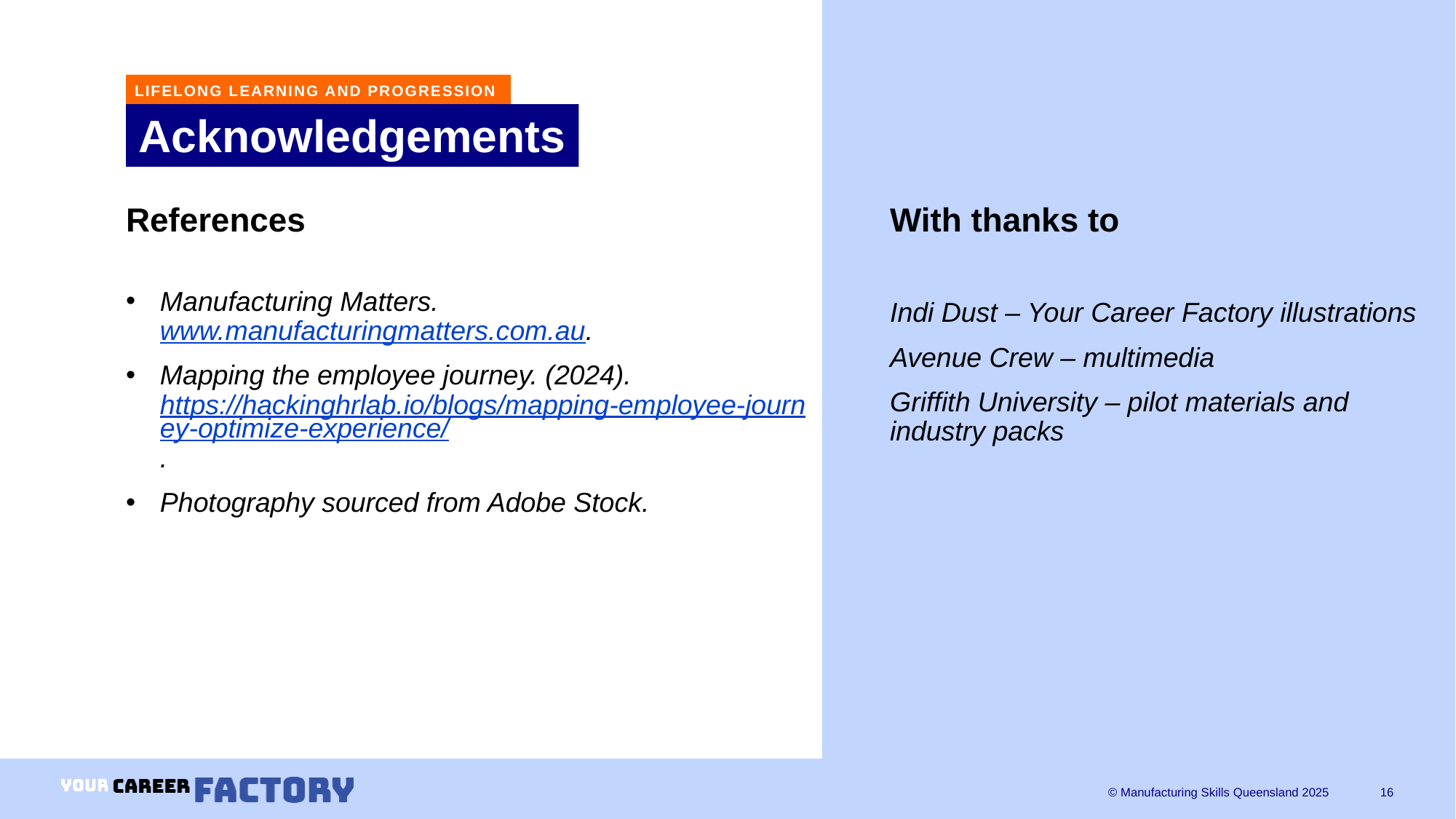

LIFELONG LEARNING AND PROGRESSION
# Acknowledgements
With thanks to

Indi Dust – Your Career Factory illustrations
Avenue Crew – multimedia
Griffith University – pilot materials and industry packs
References
Manufacturing Matters. www.manufacturingmatters.com.au.
Mapping the employee journey. (2024). https://hackinghrlab.io/blogs/mapping-employee-journey-optimize-experience/.
Photography sourced from Adobe Stock.